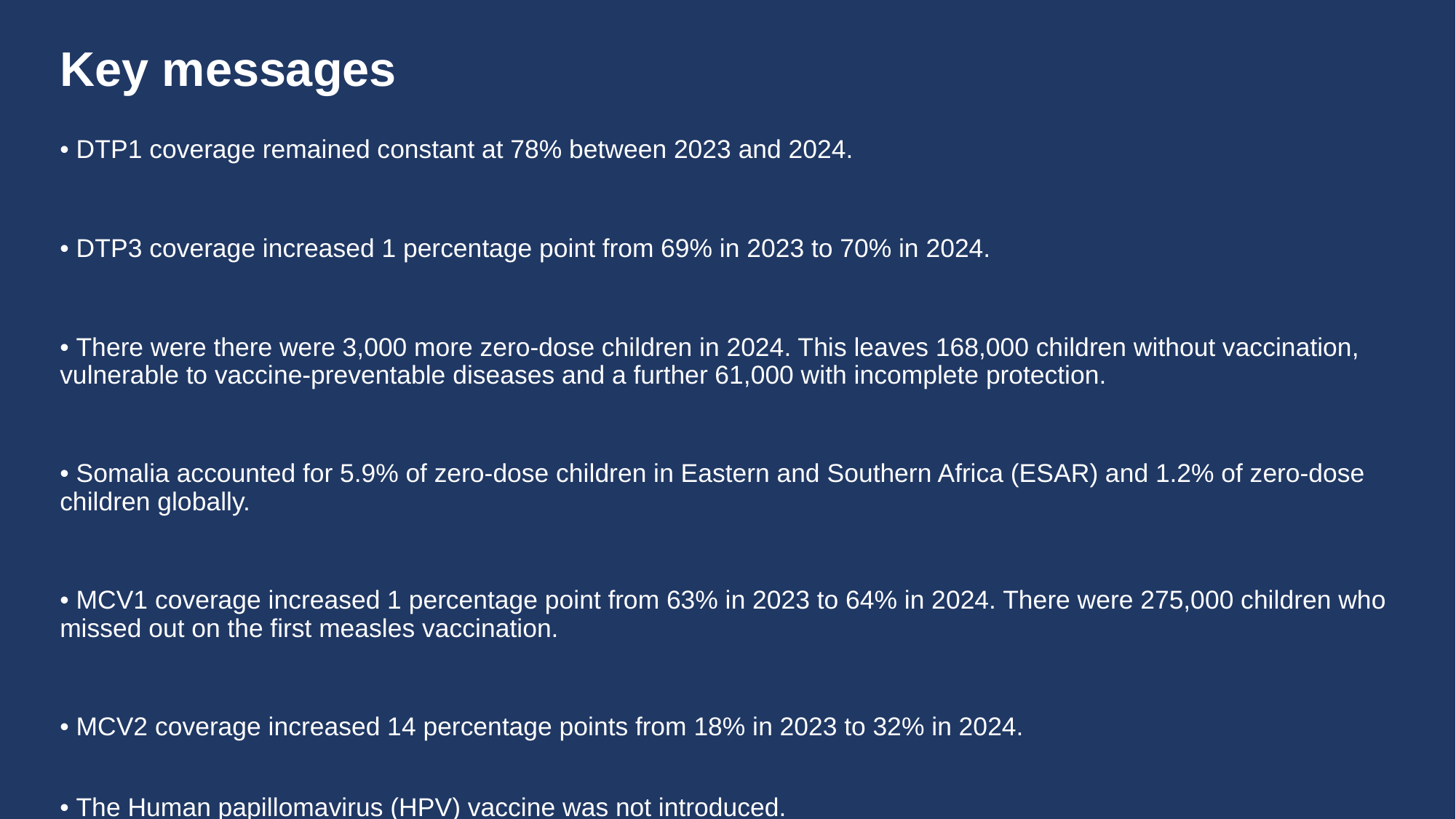

# Key messages
• DTP1 coverage remained constant at 78% between 2023 and 2024.

• DTP3 coverage increased 1 percentage point from 69% in 2023 to 70% in 2024.

• There were there were 3,000 more zero-dose children in 2024. This leaves 168,000 children without vaccination, vulnerable to vaccine-preventable diseases and a further 61,000 with incomplete protection.

• Somalia accounted for 5.9% of zero-dose children in Eastern and Southern Africa (ESAR) and 1.2% of zero-dose children globally.

• MCV1 coverage increased 1 percentage point from 63% in 2023 to 64% in 2024. There were 275,000 children who missed out on the first measles vaccination.

• MCV2 coverage increased 14 percentage points from 18% in 2023 to 32% in 2024.

• The Human papillomavirus (HPV) vaccine was not introduced.